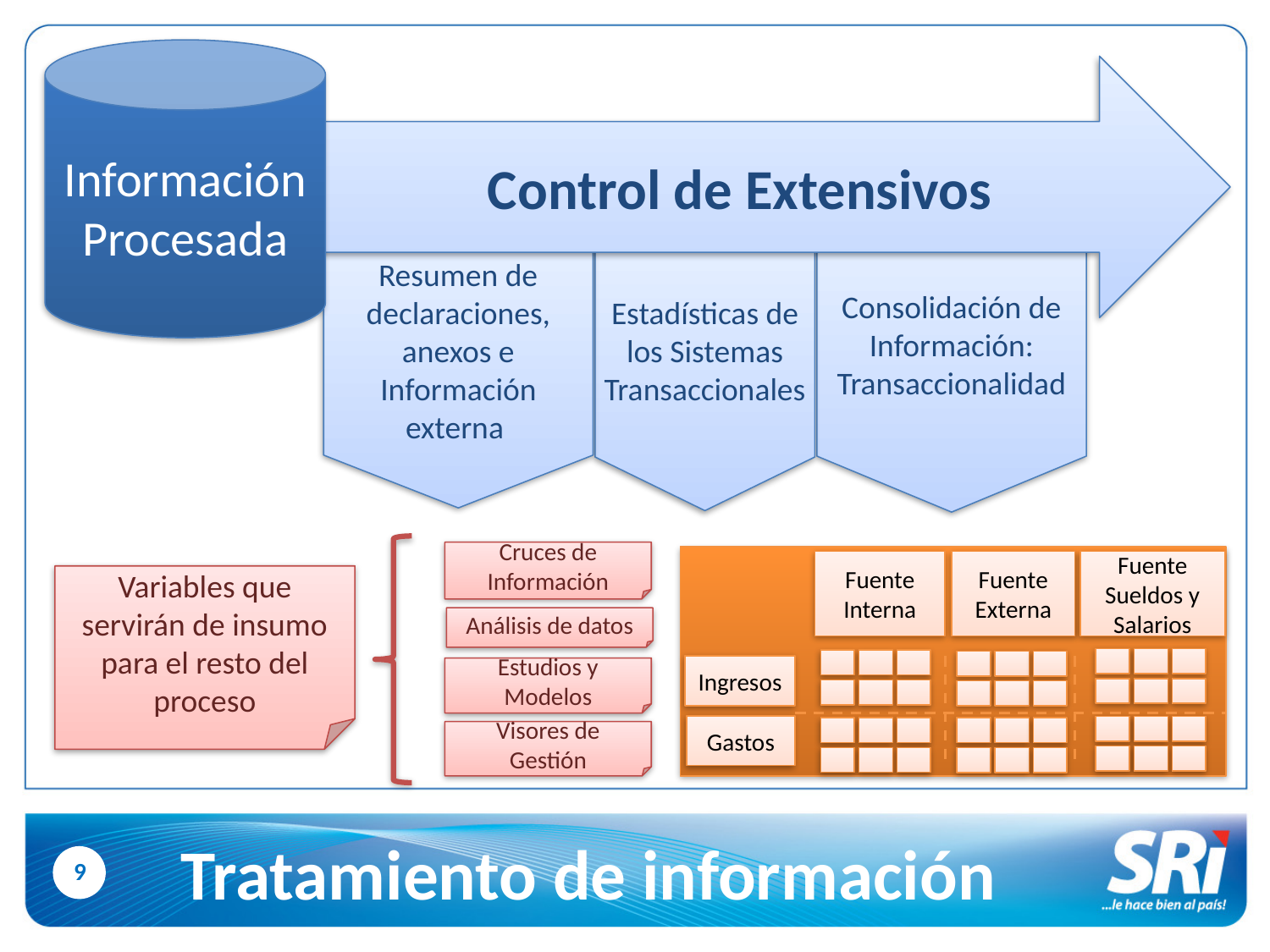

Información Procesada
Control de Extensivos
Consolidación de Información: Transaccionalidad
Estadísticas de los Sistemas Transaccionales
Resumen de declaraciones, anexos e Información externa

Cruces de Información

Fuente Interna
Fuente Externa
Fuente Sueldos y Salarios
Variables que servirán de insumo para el resto del proceso
Análisis de datos

Ingresos
Estudios y Modelos
Gastos

Visores de Gestión
Tratamiento de información

9